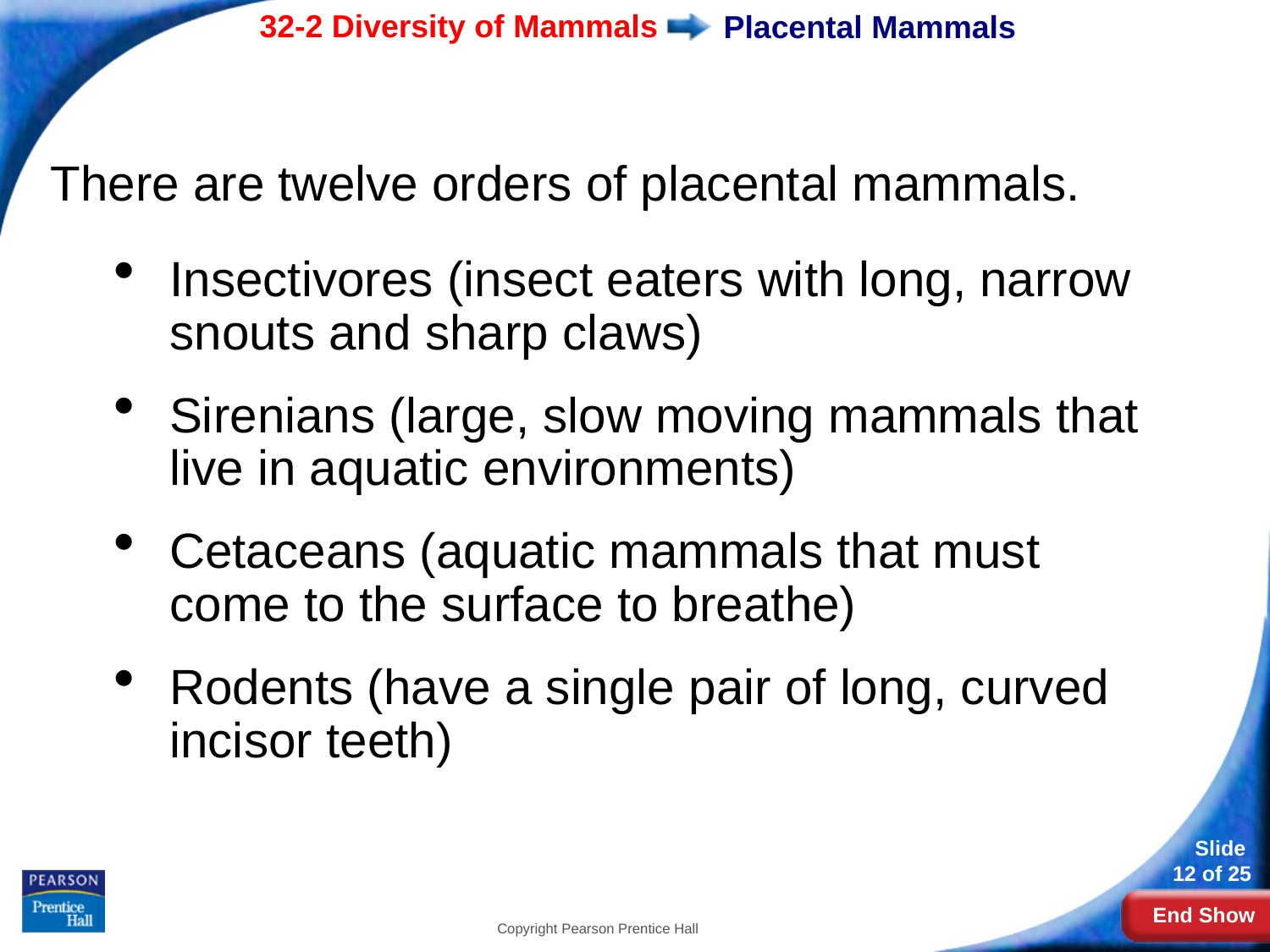

# Placental Mammals
There are twelve orders of placental mammals.
Insectivores (insect eaters with long, narrow snouts and sharp claws)
Sirenians (large, slow moving mammals that live in aquatic environments)
Cetaceans (aquatic mammals that must come to the surface to breathe)
Rodents (have a single pair of long, curved incisor teeth)
Copyright Pearson Prentice Hall